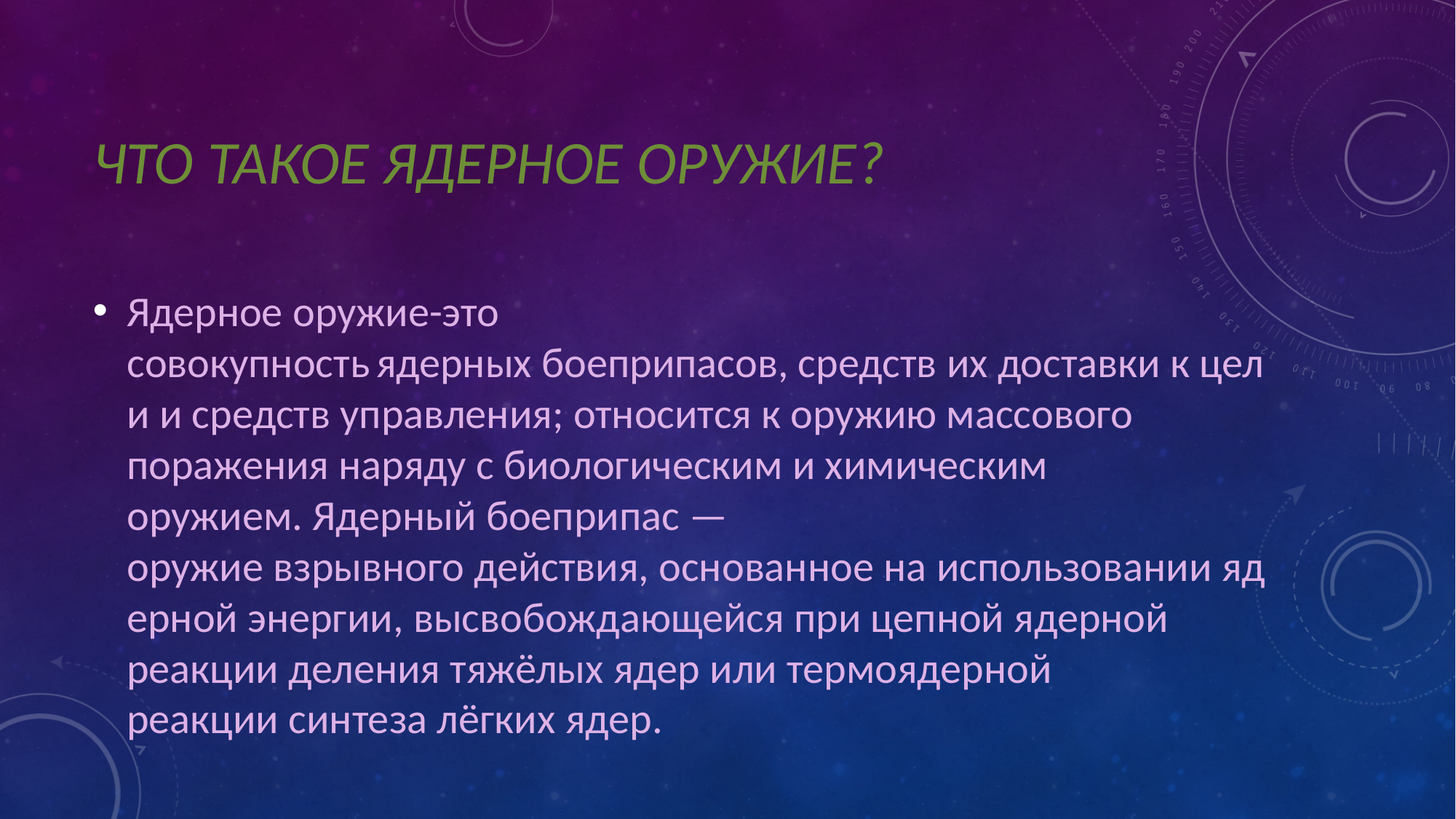

# Что Такое ядерное оружие?
Ядерное оружие-это совокупность ядерных боеприпасов, средств их доставки к цели и средств управления; относится к оружию массового поражения наряду с биологическим и химическим оружием. Ядерный боеприпас —оружие взрывного действия, основанное на использовании ядерной энергии, высвобождающейся при цепной ядерной реакции деления тяжёлых ядер или термоядерной реакции синтеза лёгких ядер.